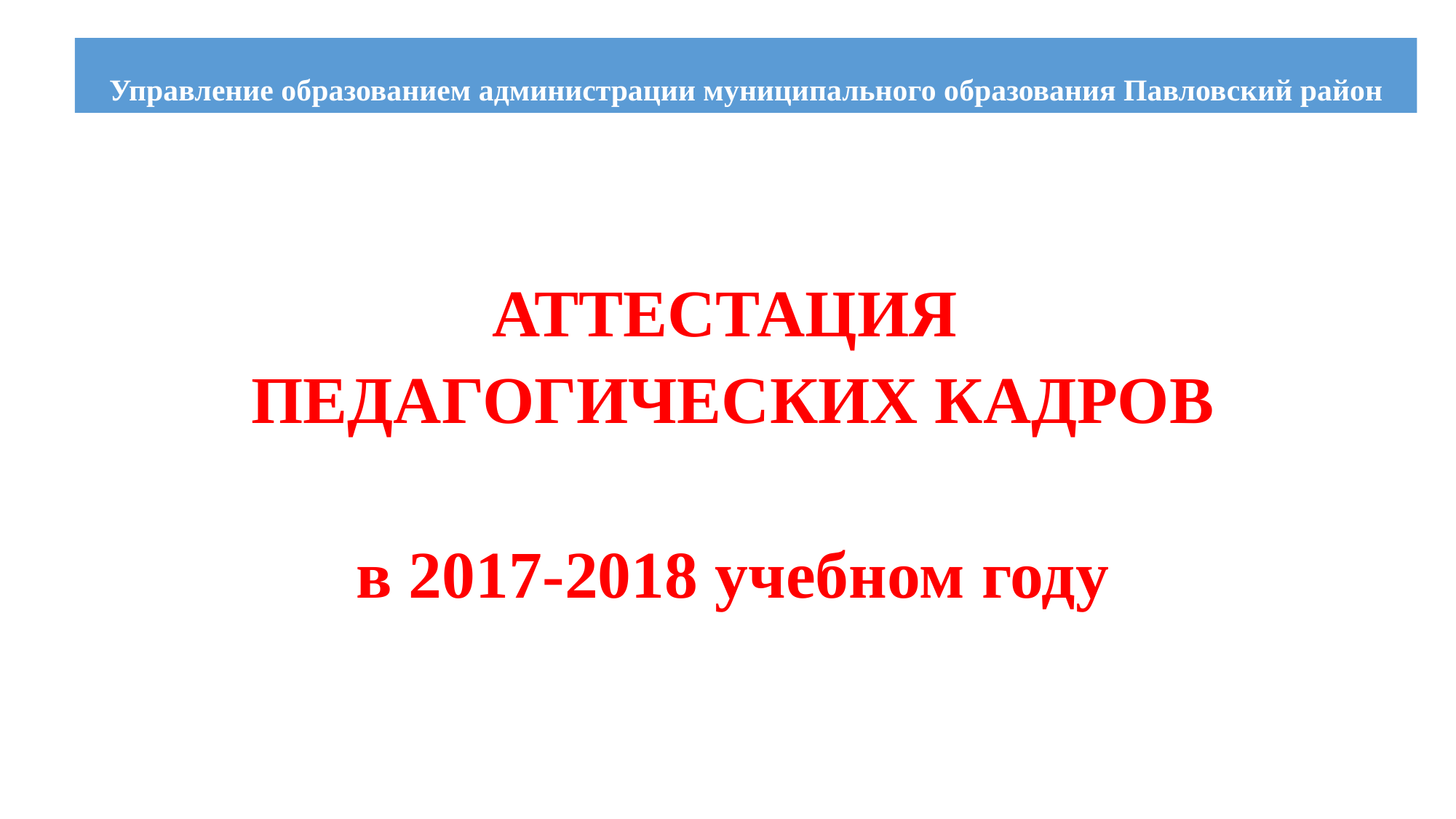

# Управление образованием администрации муниципального образования Павловский район
АТТЕСТАЦИЯ
ПЕДАГОГИЧЕСКИХ КАДРОВ

в 2017-2018 учебном году